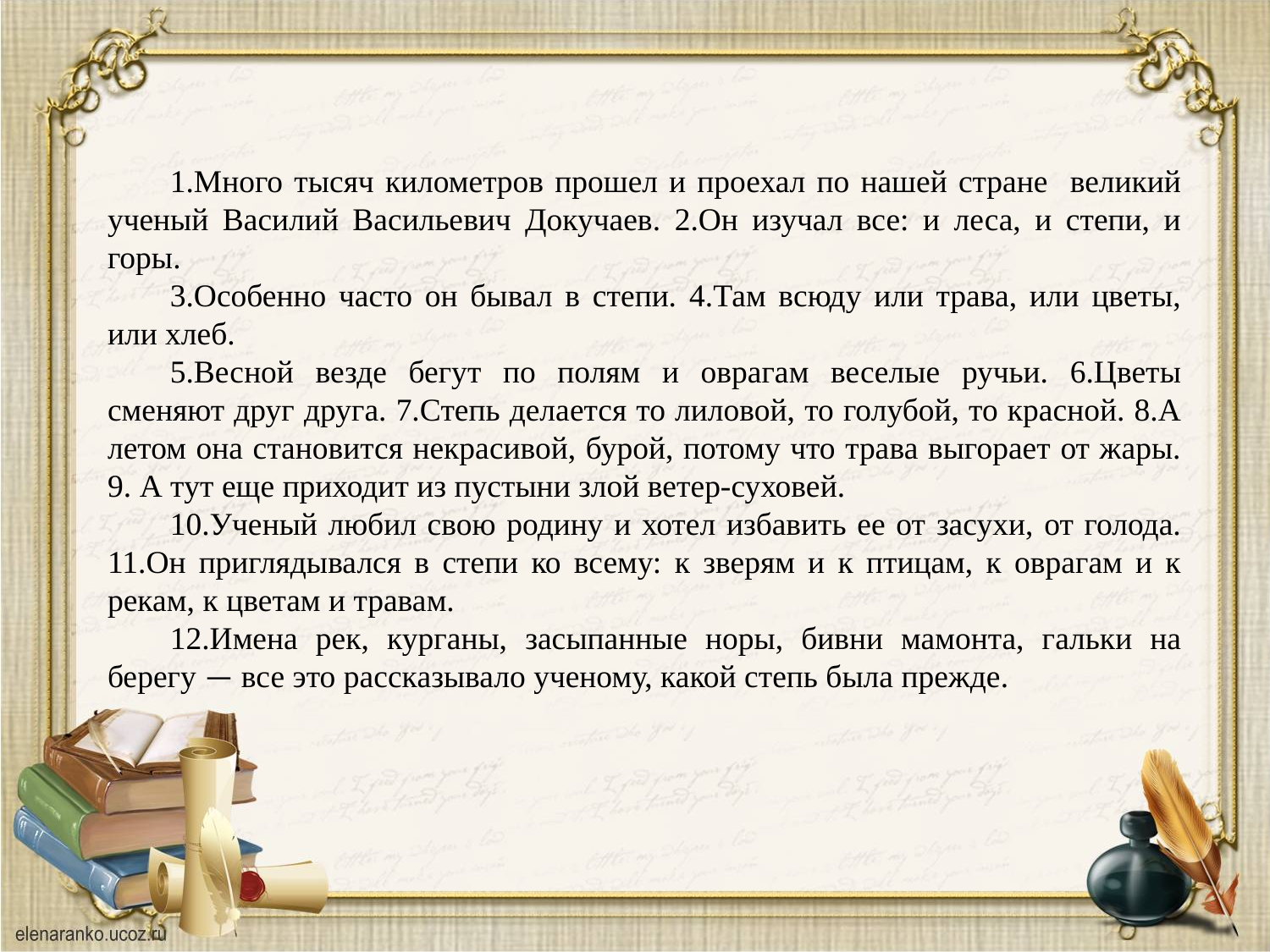

1.Много тысяч километров прошел и проехал по нашей стране  великий ученый Василий Васильевич Докучаев. 2.Он изучал все: и леса, и степи, и горы.
3.Особенно часто он бывал в степи. 4.Там всюду или трава, или цветы, или хлеб.
5.Весной везде бегут по полям и оврагам веселые ручьи. 6.Цветы сменяют друг друга. 7.Степь делается то лиловой, то голубой, то красной. 8.А летом она становится некрасивой, бурой, потому что трава выгорает от жары. 9. А тут еще приходит из пустыни злой ветер-суховей.
10.Ученый любил свою родину и хотел избавить ее от засухи, от голода. 11.Он приглядывался в степи ко всему: к зверям и к птицам, к оврагам и к рекам, к цветам и травам.
12.Имена рек, курганы, засыпанные норы, бивни мамонта, гальки на берегу — все это рассказывало ученому, какой степь была прежде.